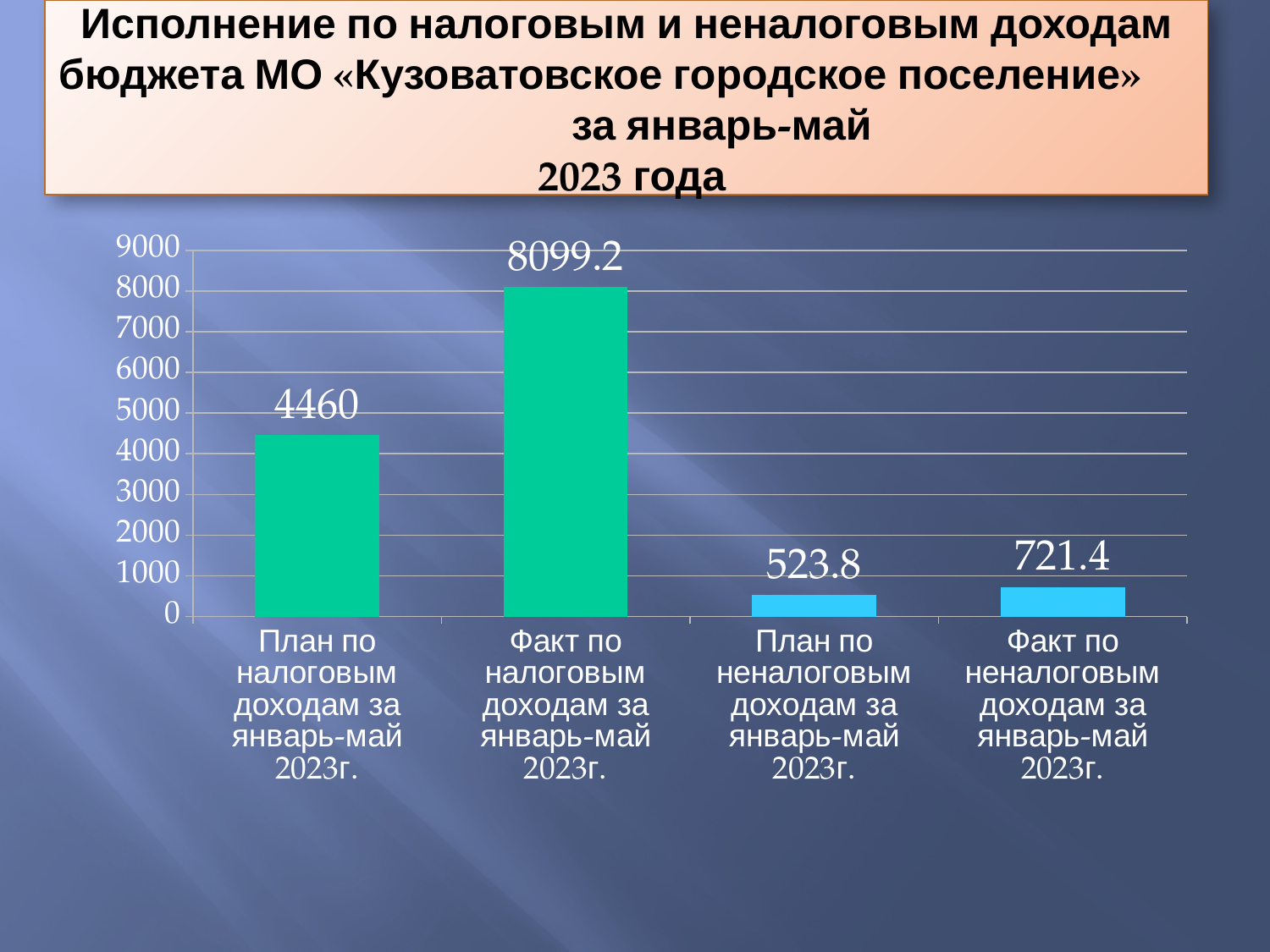

# Исполнение по налоговым и неналоговым доходам бюджета МО «Кузоватовское городское поселение»                        за январь-май 2023 года

### Chart

| Category | Столбец1 |
|---|---|
| План по налоговым доходам за январь-май 2023г. | 4460.0 |
| Факт по налоговым доходам за январь-май 2023г. | 8099.2 |
| План по неналоговым доходам за январь-май 2023г. | 523.8 |
| Факт по неналоговым доходам за январь-май 2023г. | 721.4 |